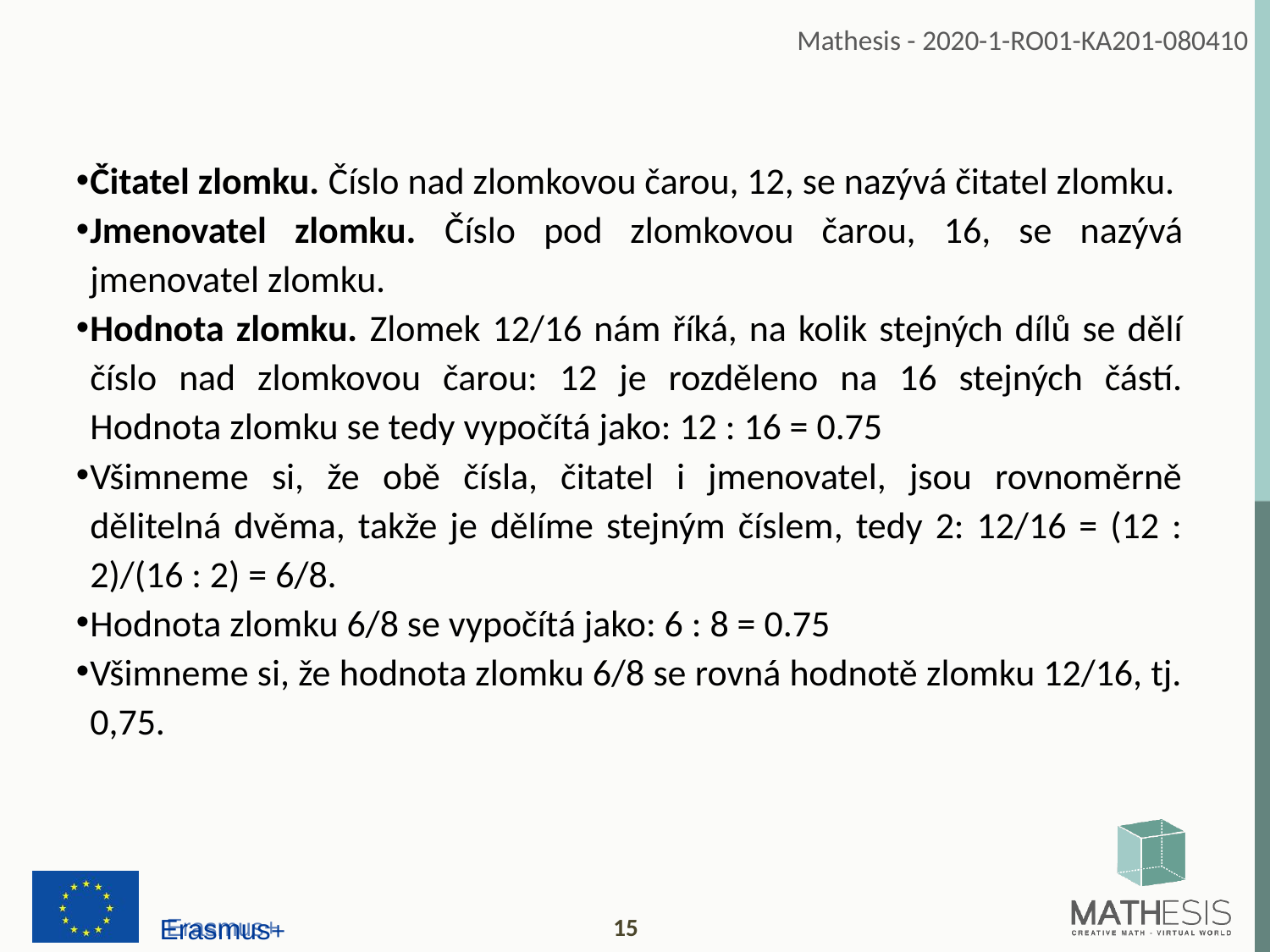

Čitatel zlomku. Číslo nad zlomkovou čarou, 12, se nazývá čitatel zlomku.
Jmenovatel zlomku. Číslo pod zlomkovou čarou, 16, se nazývá jmenovatel zlomku.
Hodnota zlomku. Zlomek 12/16 nám říká, na kolik stejných dílů se dělí číslo nad zlomkovou čarou: 12 je rozděleno na 16 stejných částí. Hodnota zlomku se tedy vypočítá jako: 12 : 16 = 0.75
Všimneme si, že obě čísla, čitatel i jmenovatel, jsou rovnoměrně dělitelná dvěma, takže je dělíme stejným číslem, tedy 2: 12/16 = (12 : 2)/(16 : 2) = 6/8.
Hodnota zlomku 6/8 se vypočítá jako: 6 : 8 = 0.75
Všimneme si, že hodnota zlomku 6/8 se rovná hodnotě zlomku 12/16, tj. 0,75.